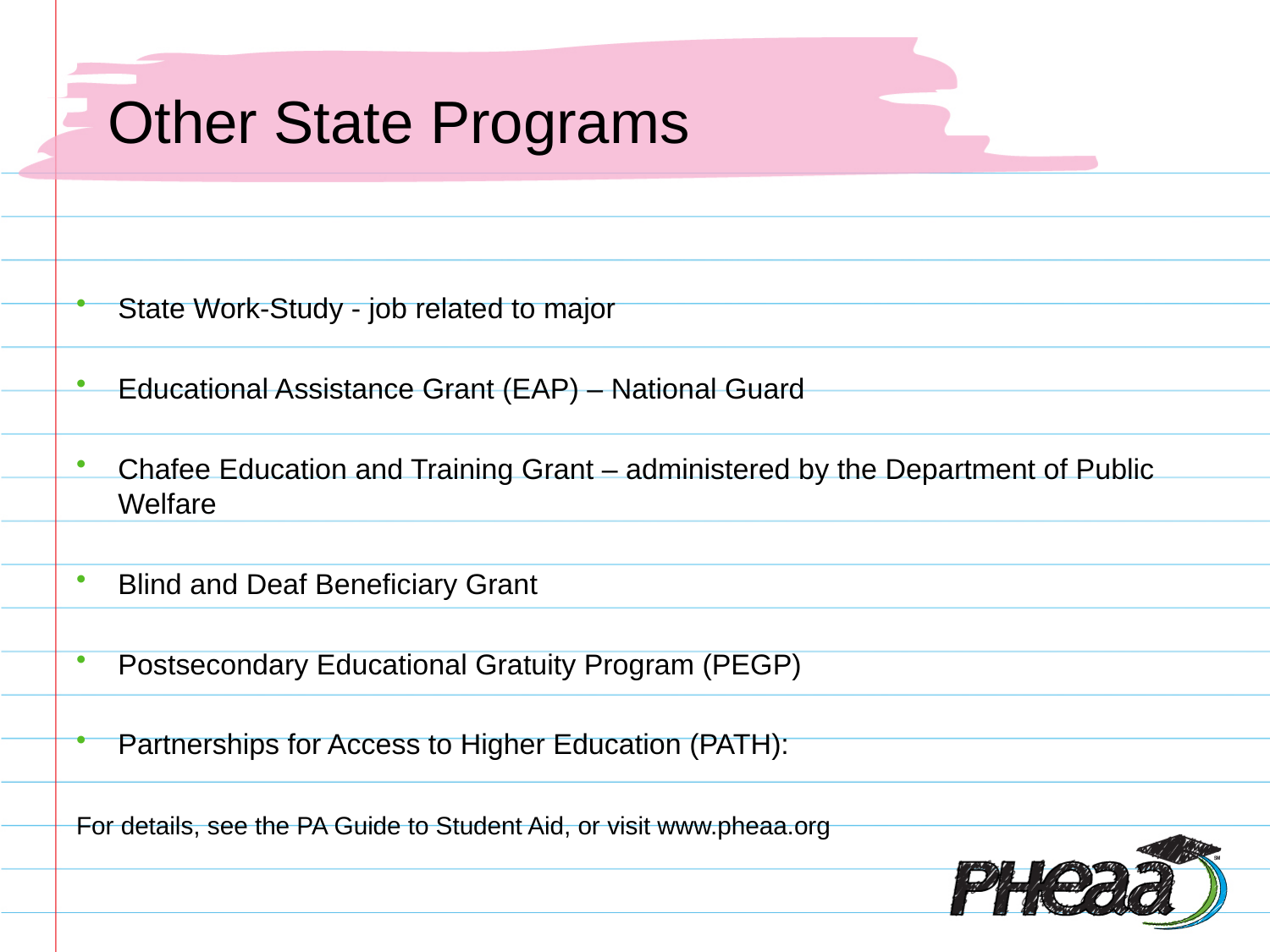

# Other State Programs

State Work-Study - job related to major

Educational Assistance Grant (EAP) – National Guard

Chafee Education and Training Grant – administered by the Department of Public Welfare

Blind and Deaf Beneficiary Grant

Postsecondary Educational Gratuity Program (PEGP)

Partnerships for Access to Higher Education (PATH):

For details, see the PA Guide to Student Aid, or visit www.pheaa.org